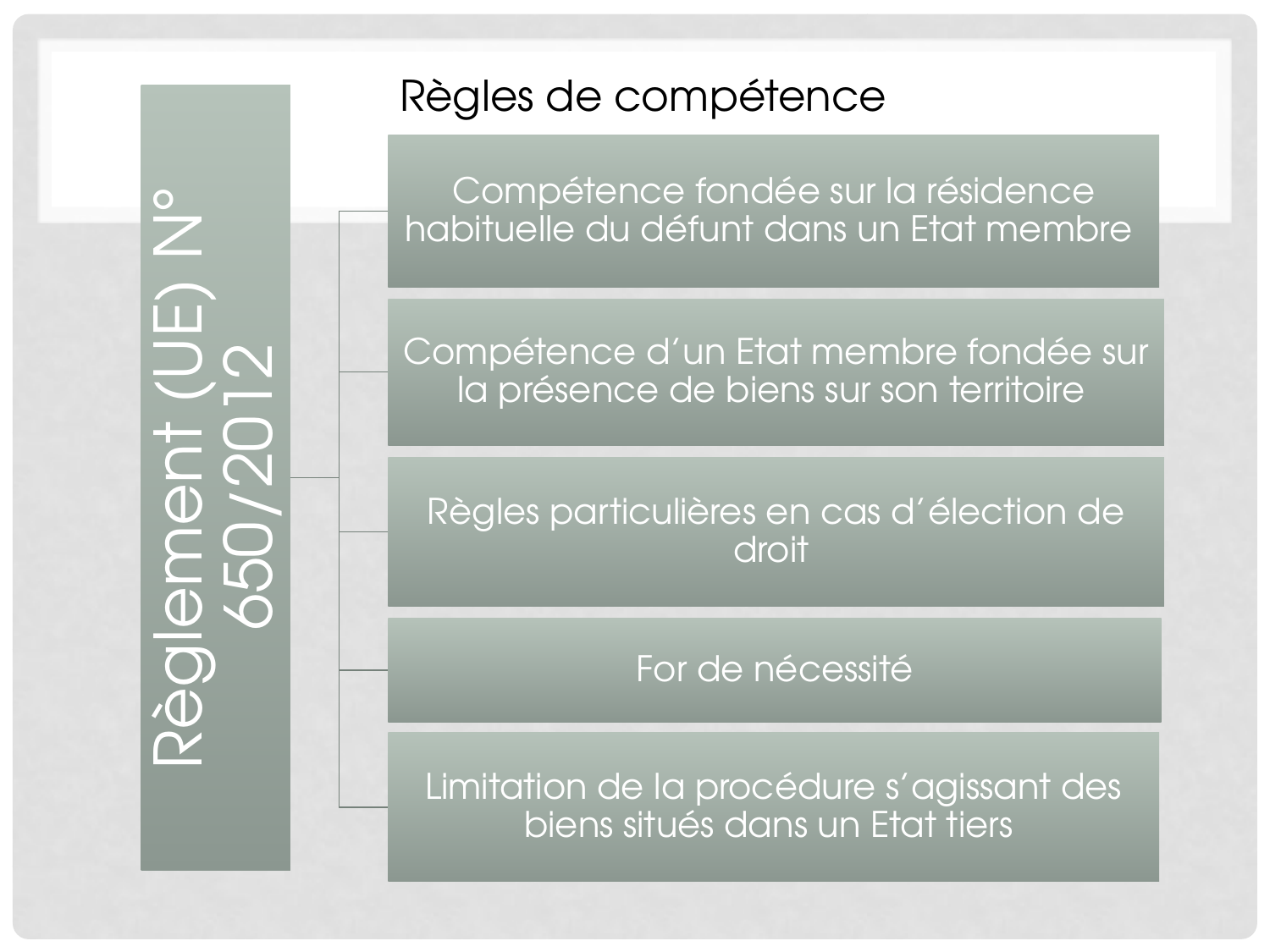

Règlement (UE) N° 650/2012
Compétence fondée sur la résidence habituelle du défunt dans un Etat membre
Compétence d’un Etat membre fondée sur la présence de biens sur son territoire
Règles particulières en cas d’élection de droit
For de nécessité
Limitation de la procédure s’agissant des biens situés dans un Etat tiers
Règles de compétence